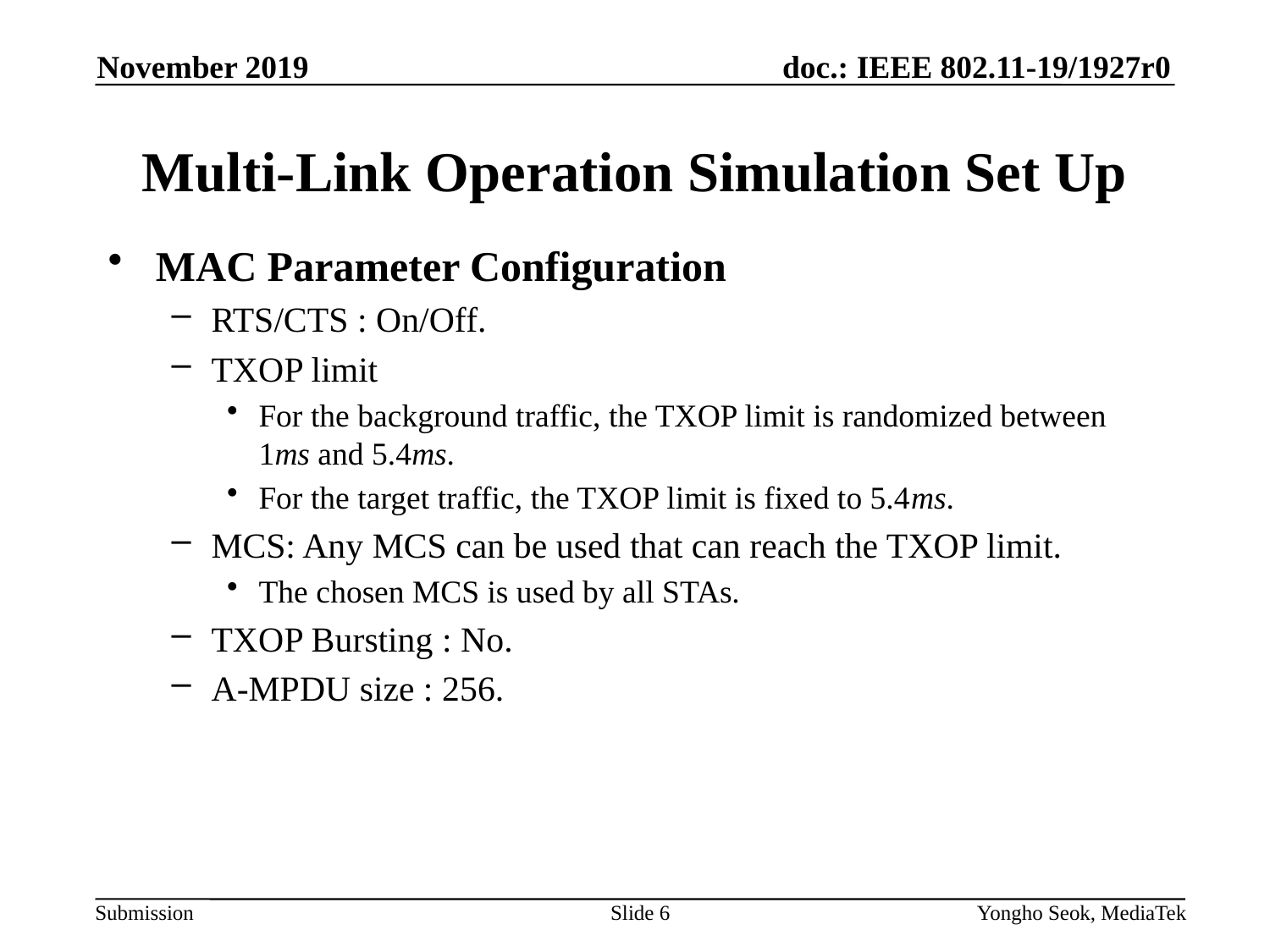

November 2019
# Multi-Link Operation Simulation Set Up
MAC Parameter Configuration
RTS/CTS : On/Off.
TXOP limit
For the background traffic, the TXOP limit is randomized between 1ms and 5.4ms.
For the target traffic, the TXOP limit is fixed to 5.4ms.
MCS: Any MCS can be used that can reach the TXOP limit.
The chosen MCS is used by all STAs.
TXOP Bursting : No.
A-MPDU size : 256.

Slide 6
Yongho Seok, MediaTek